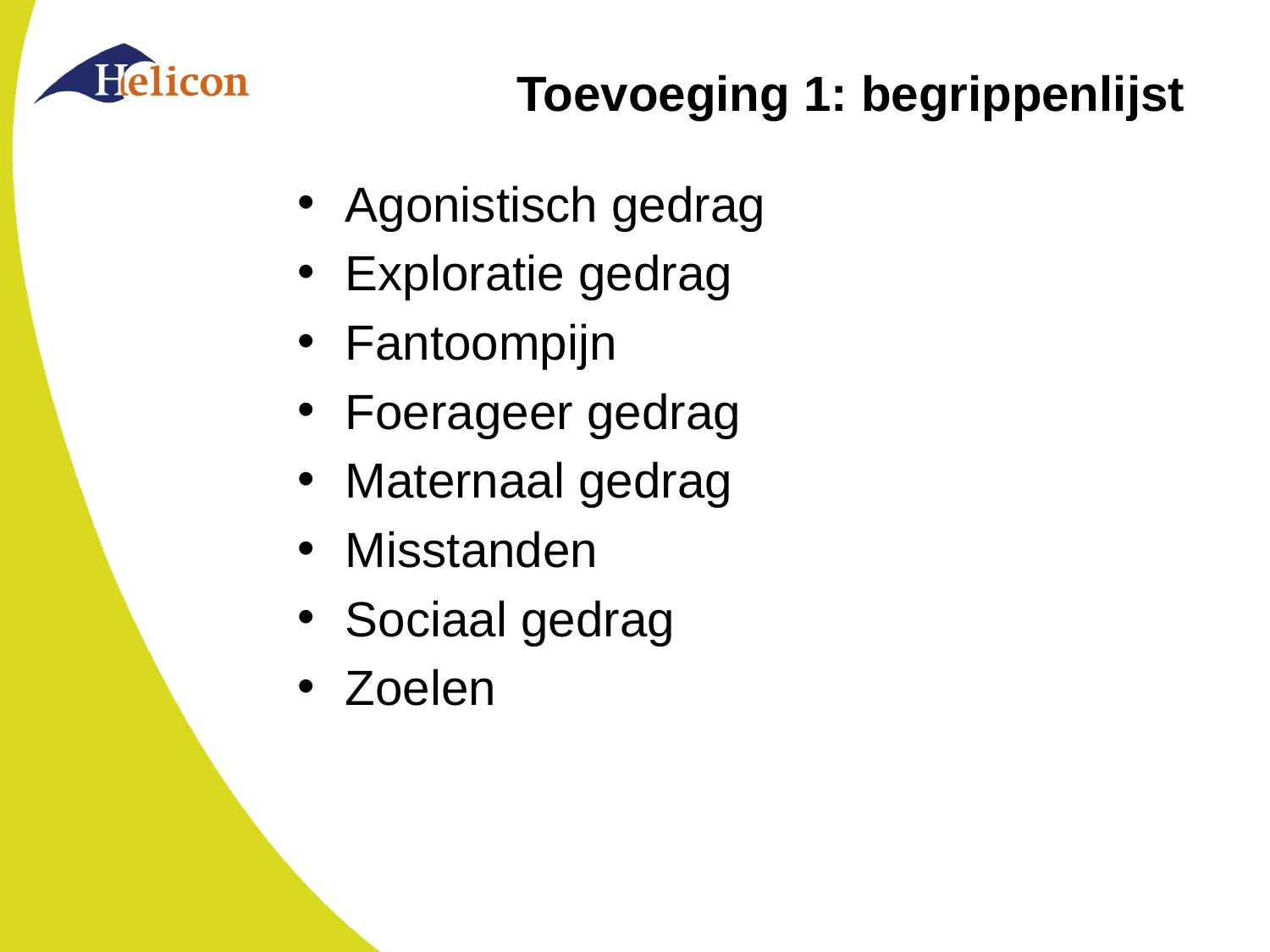

# Toevoeging 1: begrippenlijst
Agonistisch gedrag
Exploratie gedrag
Fantoompijn
Foerageer gedrag
Maternaal gedrag
Misstanden
Sociaal gedrag
Zoelen